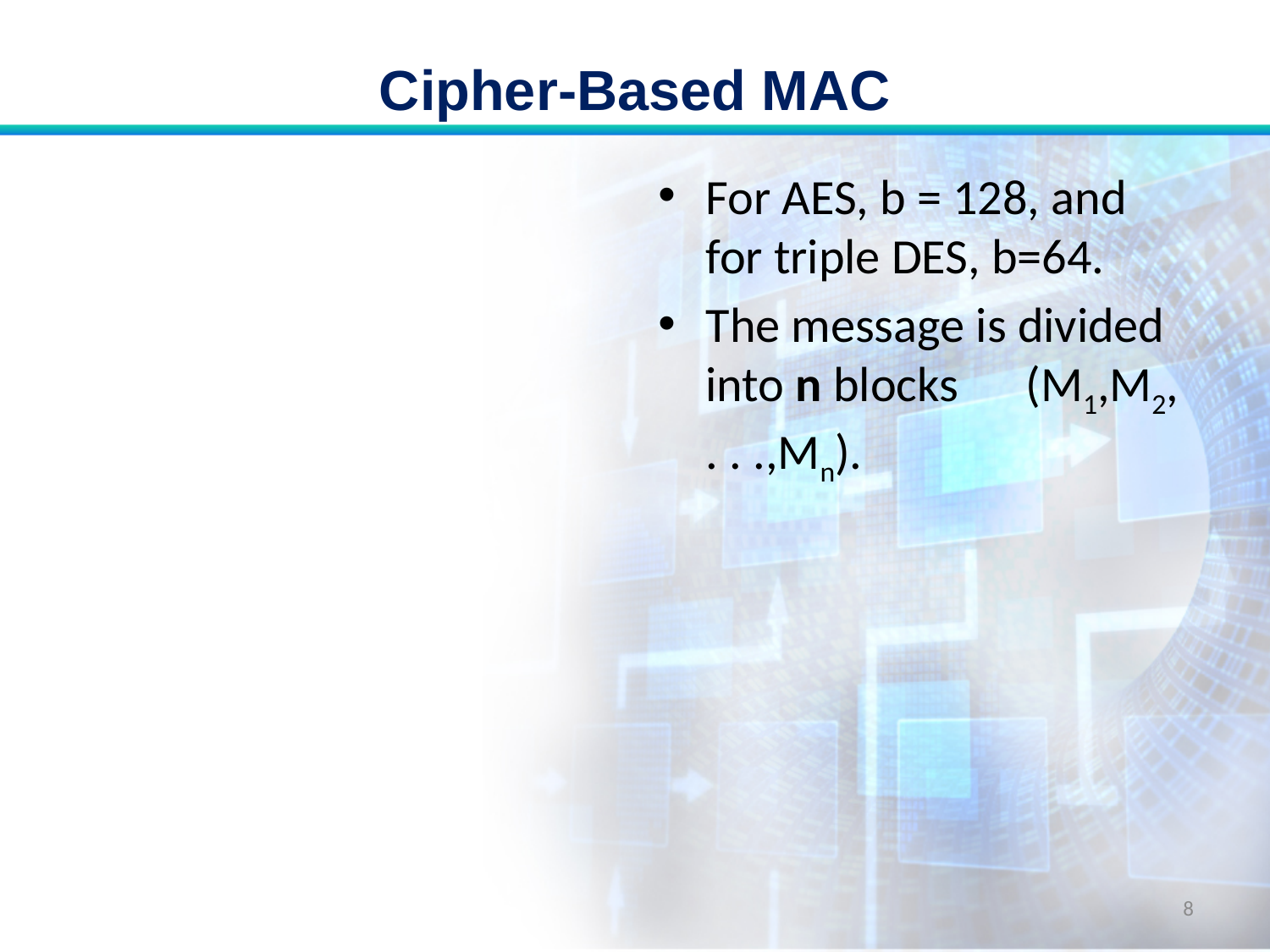

# Cipher-Based MAC
For AES, b = 128, and for triple DES, b=64.
The message is divided into n blocks      (M1,M2, . . .,Mn).

8